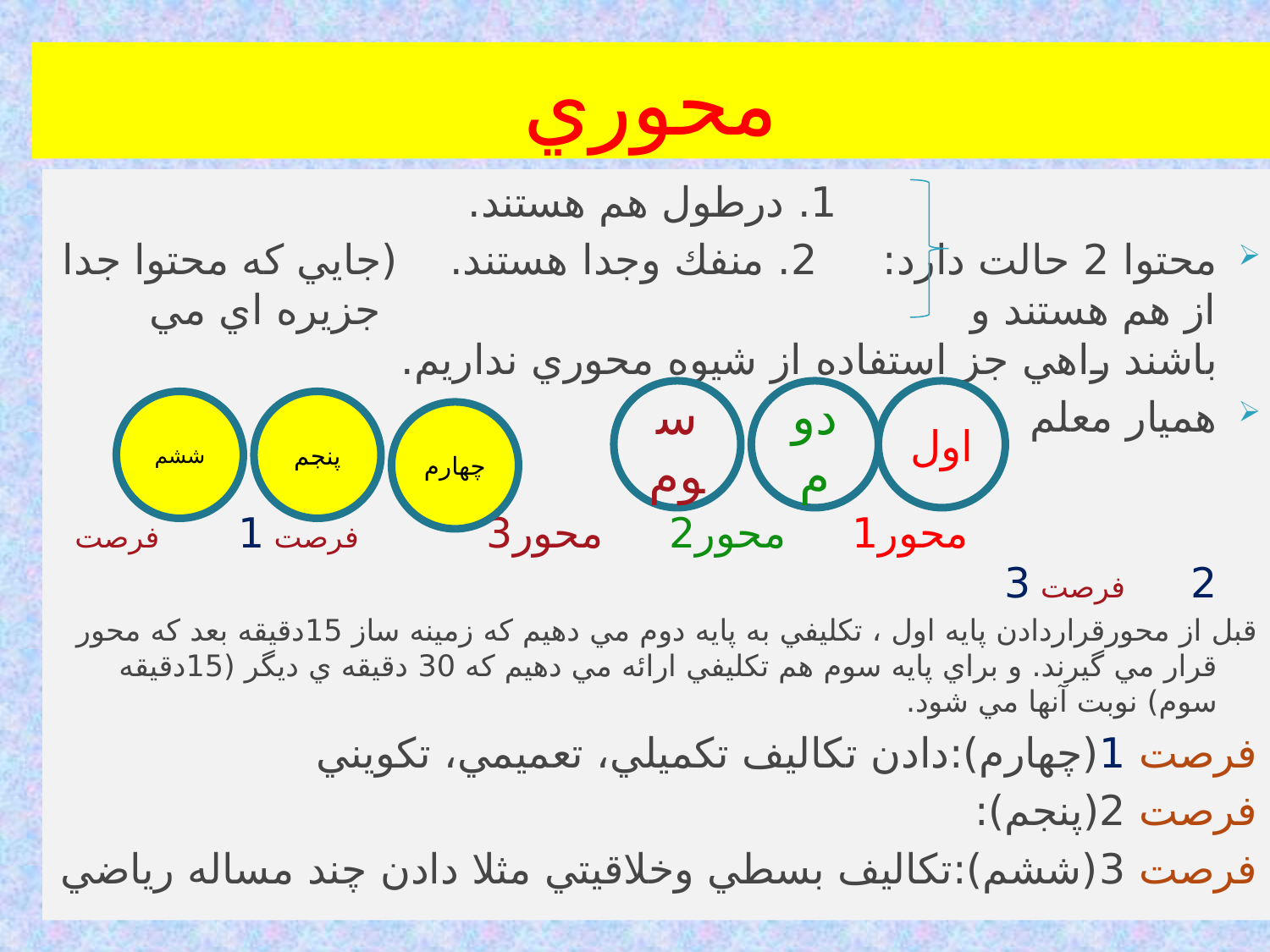

# محوري
                                1. درطول هم هستند.
محتوا 2 حالت دارد:     2. منفك وجدا هستند.    (جايي كه محتوا جدا از هم هستند و                                             جزيره اي مي باشند راهي جز استفاده از شيوه محوري نداريم.
هميار معلم

                      محور1     محور2     محور3          فرصت 1      فرصت 2     فرصت 3
قبل از محورقراردادن پايه اول ، تكليفي به پايه دوم مي دهيم كه زمينه ساز 15دقيقه بعد كه محور قرار مي گيرند. و براي پايه سوم هم تكليفي ارائه مي دهيم كه 30 دقيقه ي ديگر (15دقيقه سوم) نوبت آنها مي شود.
فرصت 1(چهارم):دادن تكاليف تكميلي، تعميمي، تكويني
فرصت 2(پنجم):
فرصت 3(ششم):تكاليف بسطي وخلاقيتي مثلا دادن چند مساله رياضي

سوم
دوم
اول
ششم
پنجم
چهارم